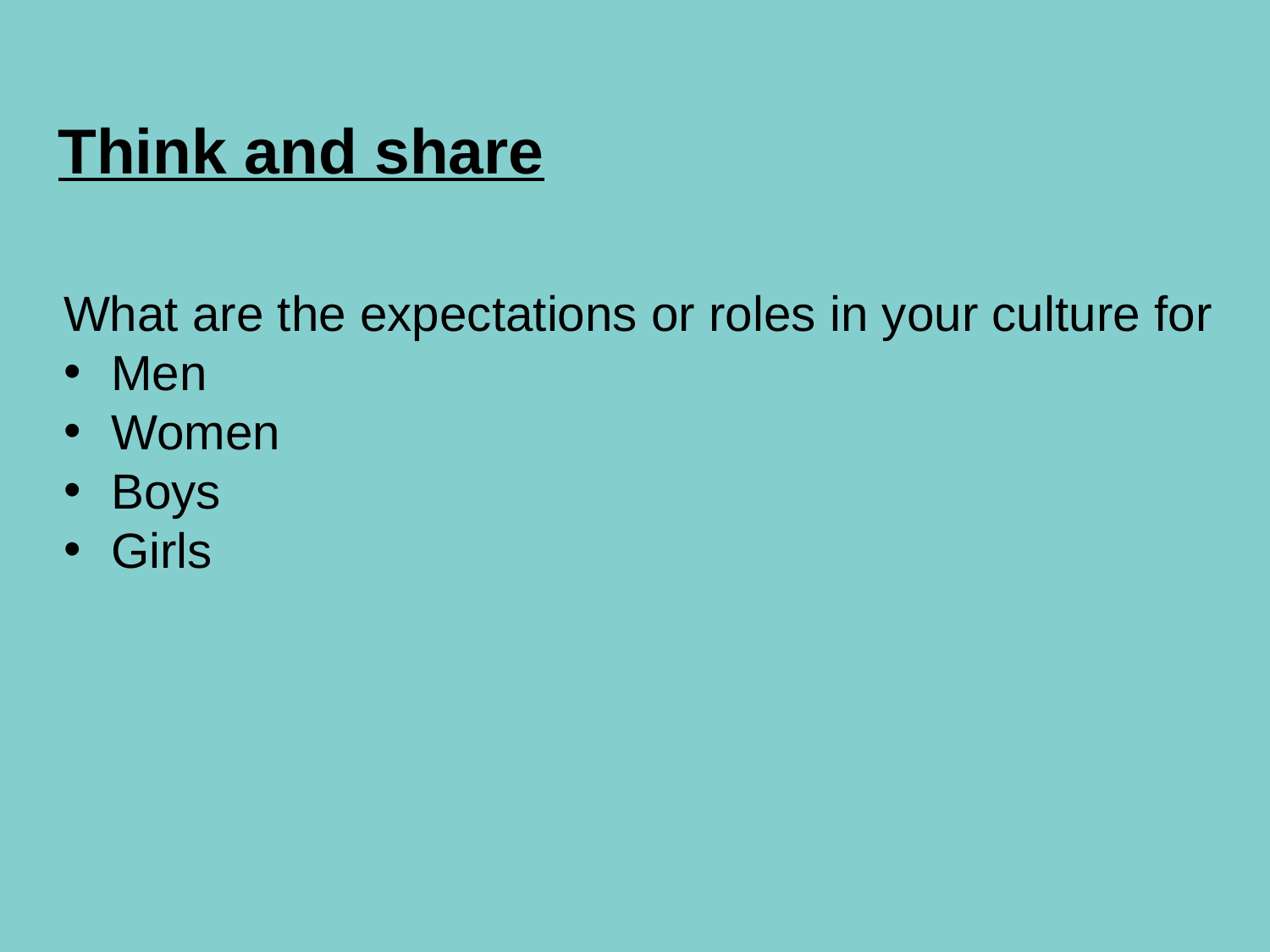

Think and share
What are the expectations or roles in your culture for
Men
Women
Boys
Girls